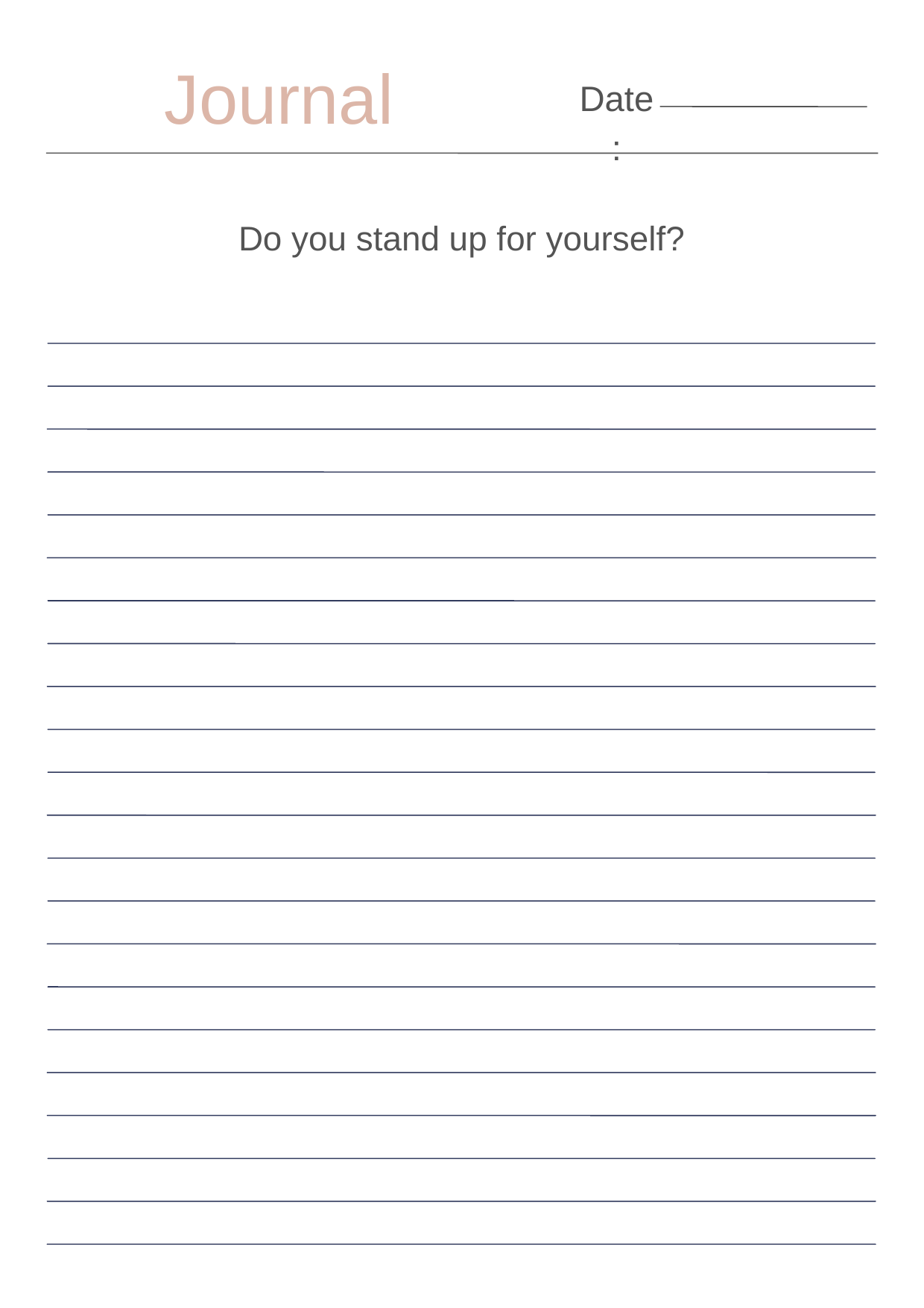

Journal
Date:

Do you stand up for yourself?